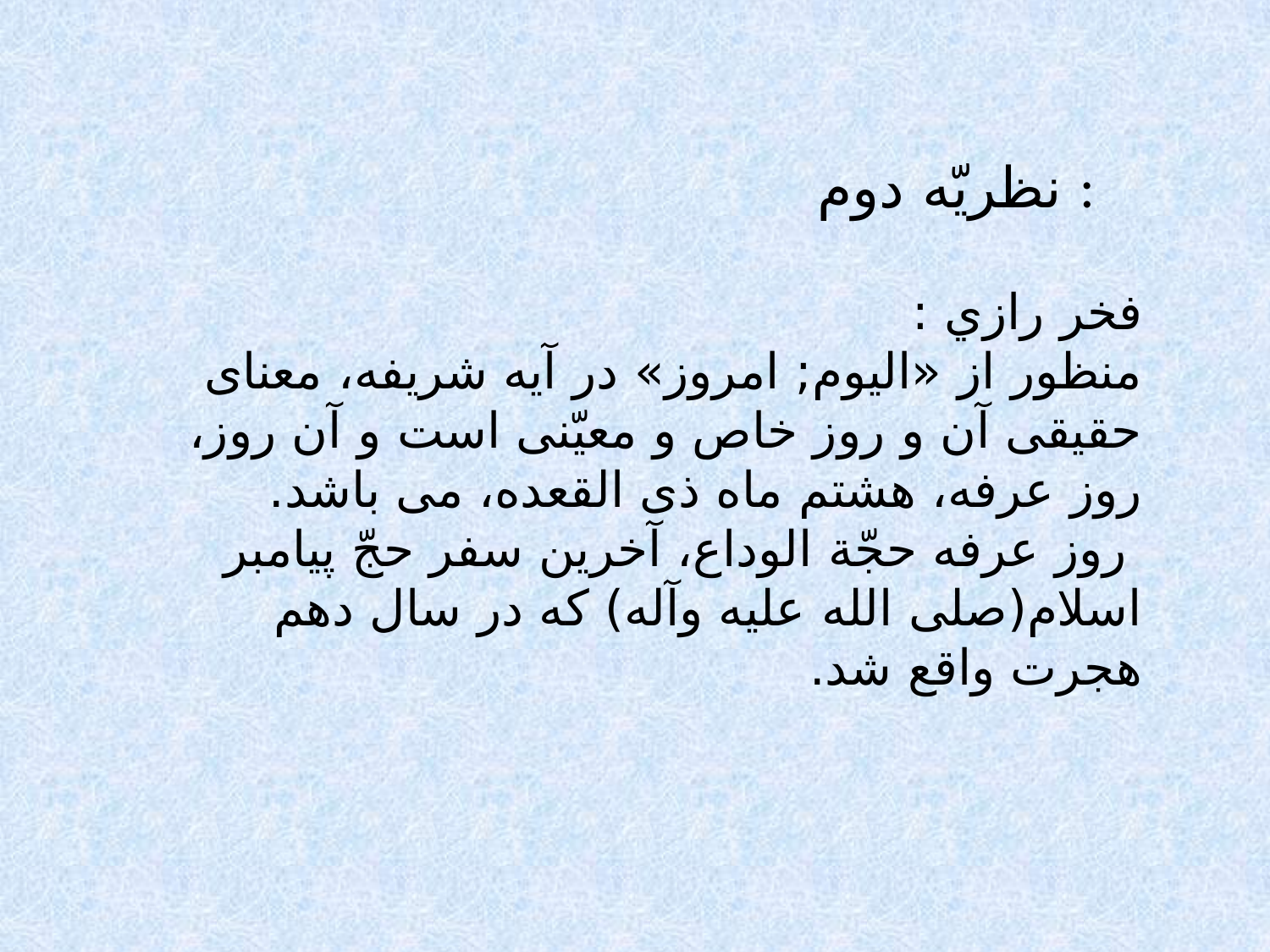

نظريّه دوم :
فخر رازي :
منظور از «اليوم; امروز» در آيه شريفه، معناى حقيقى آن و روز خاص و معيّنى است و آن روز، روز عرفه، هشتم ماه ذى القعده، مى باشد.
 روز عرفه حجّة الوداع، آخرين سفر حجّ پيامبر اسلام(صلى الله عليه وآله) كه در سال دهم هجرت واقع شد.